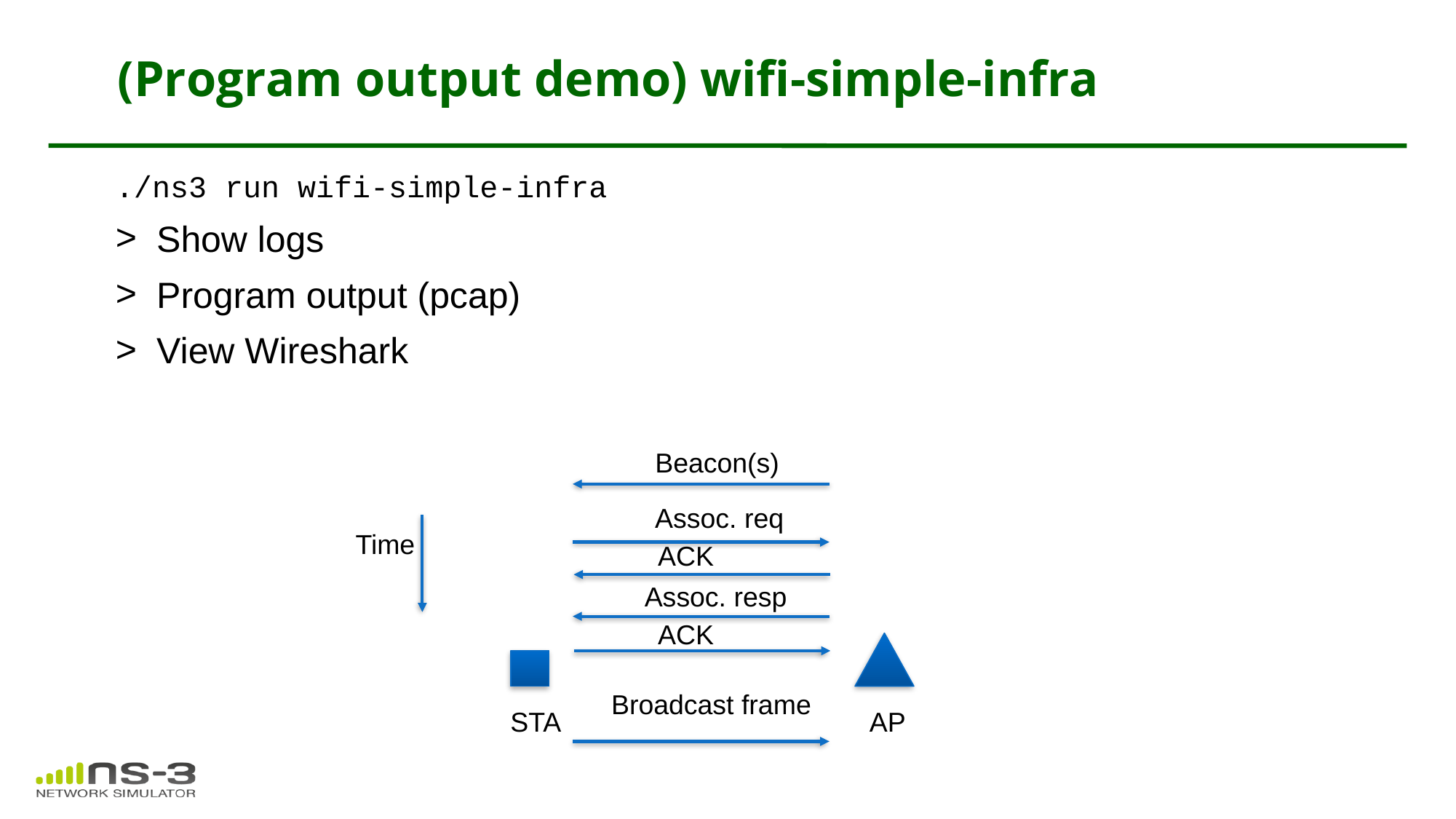

(Program output demo) wifi-simple-infra
./ns3 run wifi-simple-infra
Show logs
Program output (pcap)
View Wireshark

Beacon(s)
Assoc. req
Time
ACK
Assoc. resp
ACK

Broadcast frame
STA
AP